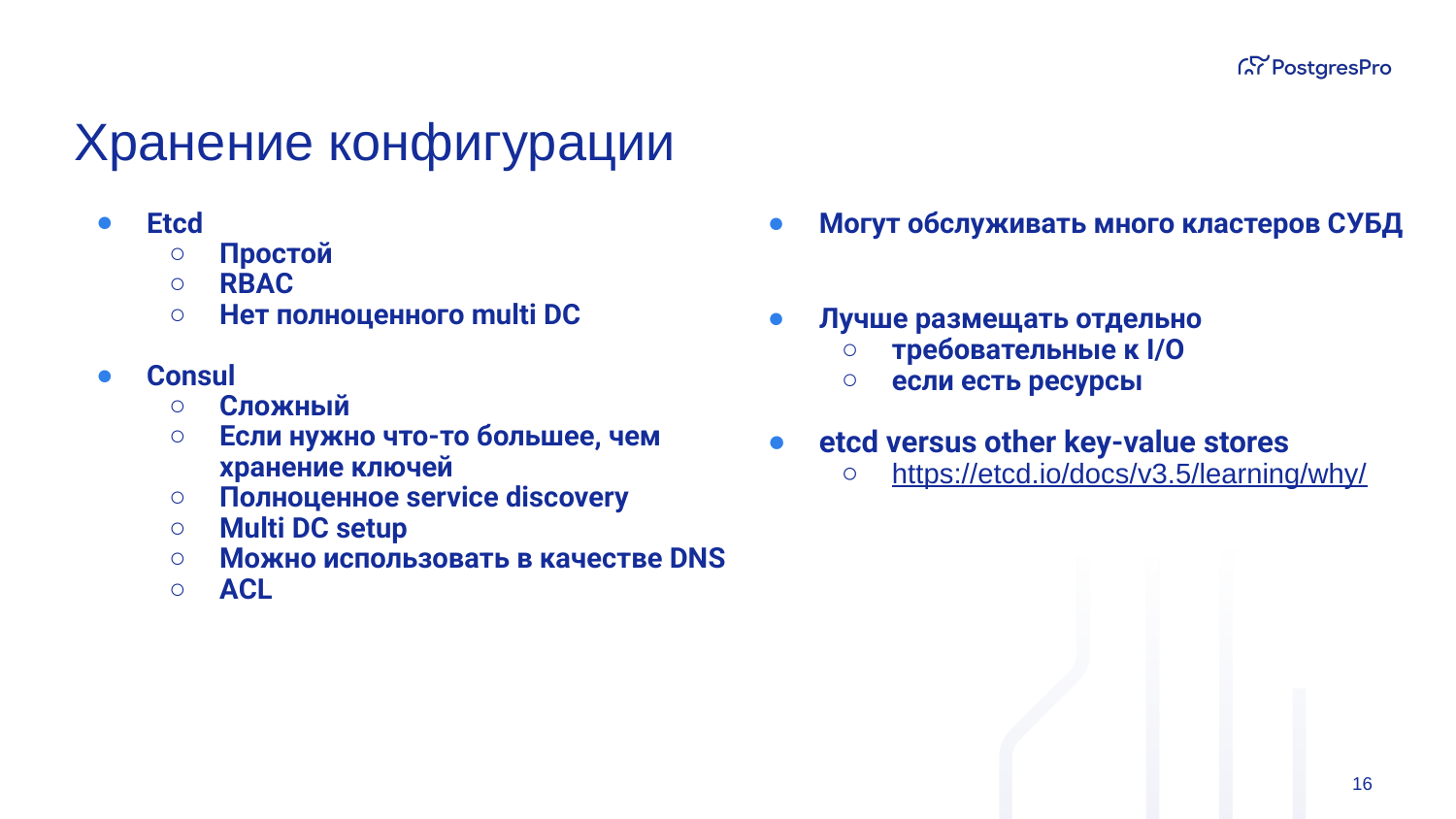

# Хранение конфигурации
Etcd
Простой
RBAC
Нет полноценного multi DC
Consul
Сложный
Если нужно что-то большее, чем хранение ключей
Полноценное service discovery
Multi DC setup
Можно использовать в качестве DNS
ACL
Могут обслуживать много кластеров СУБД

Лучше размещать отдельно
требовательные к I/O
если есть ресурсы
etcd versus other key-value stores
https://etcd.io/docs/v3.5/learning/why/
16